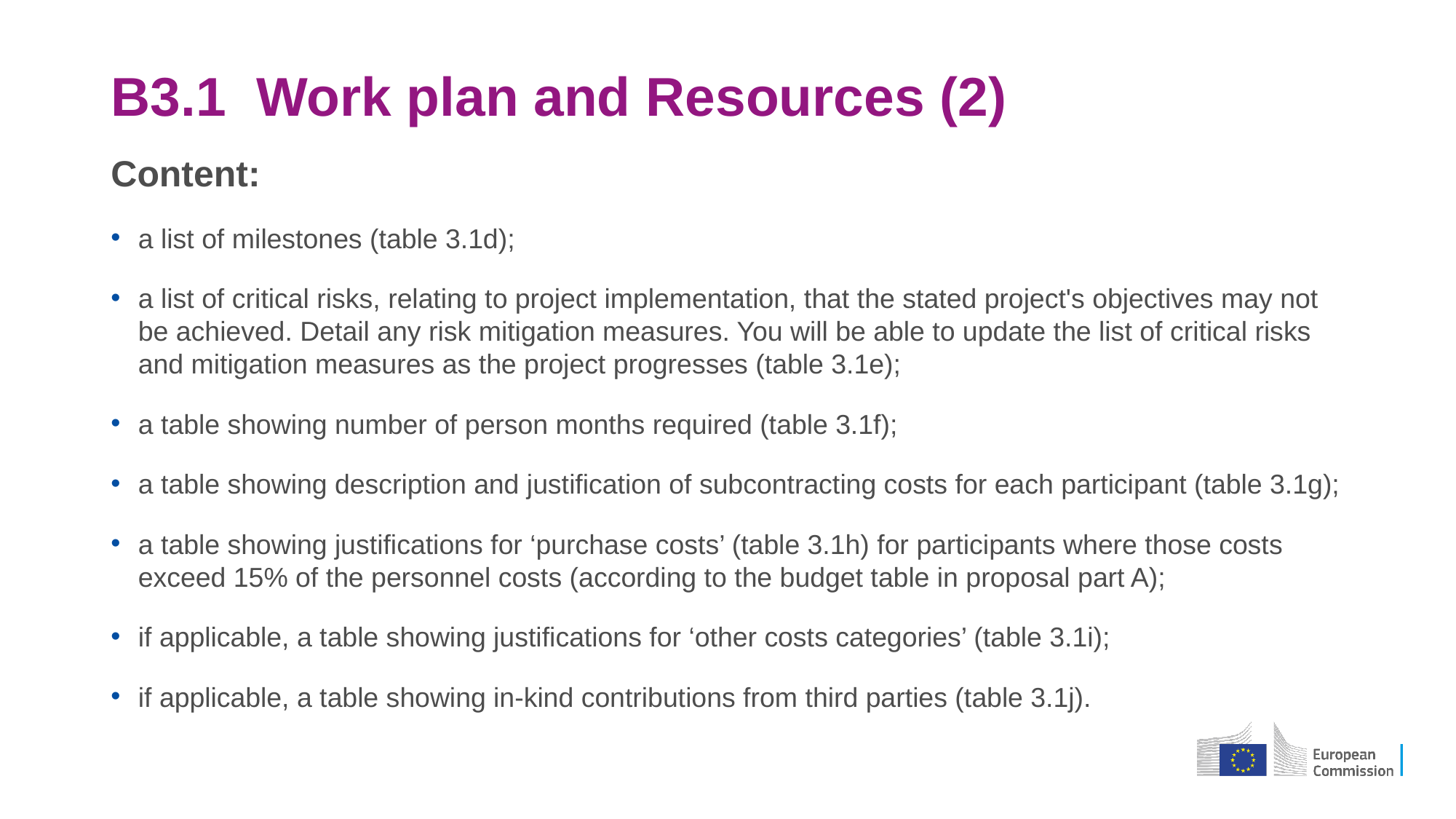

# B3.1  Work plan and Resources (2)
Content:
a list of milestones (table 3.1d);
a list of critical risks, relating to project implementation, that the stated project's objectives may not be achieved. Detail any risk mitigation measures. You will be able to update the list of critical risks and mitigation measures as the project progresses (table 3.1e);
a table showing number of person months required (table 3.1f);
a table showing description and justification of subcontracting costs for each participant (table 3.1g);
a table showing justifications for ‘purchase costs’ (table 3.1h) for participants where those costs exceed 15% of the personnel costs (according to the budget table in proposal part A);
if applicable, a table showing justifications for ‘other costs categories’ (table 3.1i);
if applicable, a table showing in-kind contributions from third parties (table 3.1j).